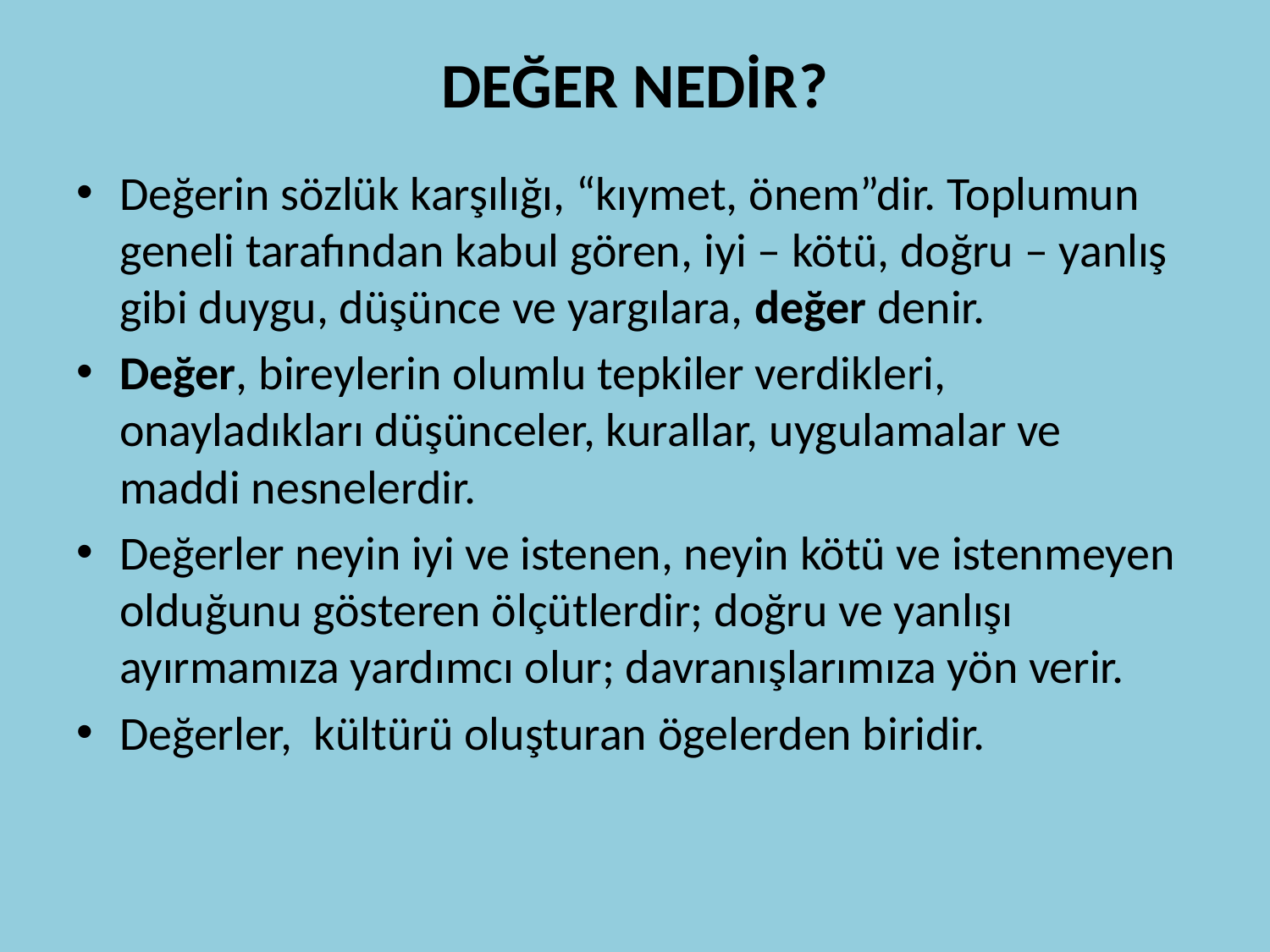

# DEĞER NEDİR?
Değerin sözlük karşılığı, “kıymet, önem”dir. Toplumun geneli tarafından kabul gören, iyi – kötü, doğru – yanlış gibi duygu, düşünce ve yargılara, değer denir.
Değer, bireylerin olumlu tepkiler verdikleri, onayladıkları düşünceler, kurallar, uygulamalar ve maddi nesnelerdir.
Değerler neyin iyi ve istenen, neyin kötü ve istenmeyen olduğunu gösteren ölçütlerdir; doğru ve yanlışı ayırmamıza yardımcı olur; davranışlarımıza yön verir.
Değerler,  kültürü oluşturan ögelerden biridir.